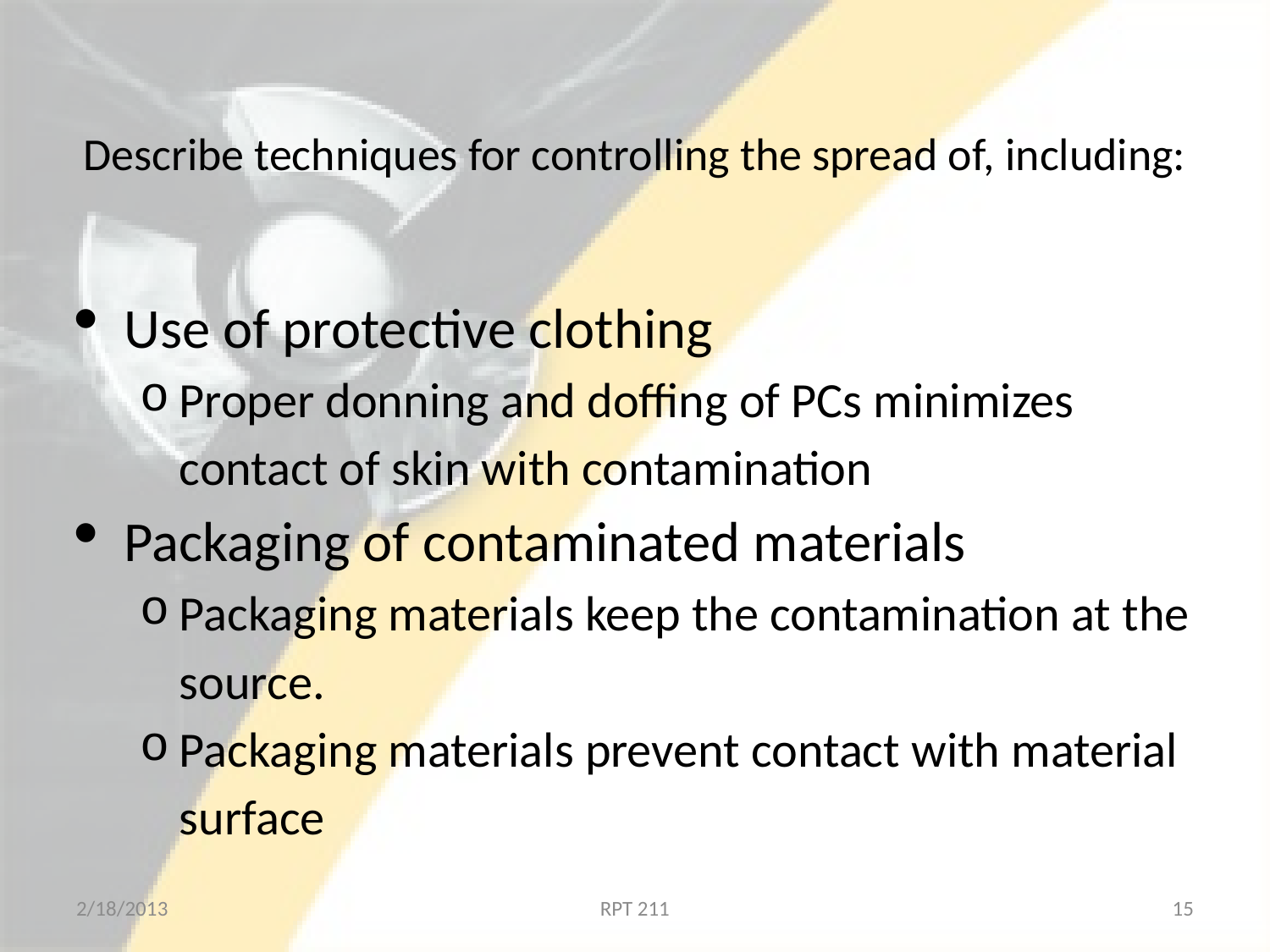

# Describe techniques for controlling the spread of, including:
Use of protective clothing
Proper donning and doffing of PCs minimizes contact of skin with contamination
Packaging of contaminated materials
Packaging materials keep the contamination at the source.
Packaging materials prevent contact with material surface

2/18/2013
RPT 211
15